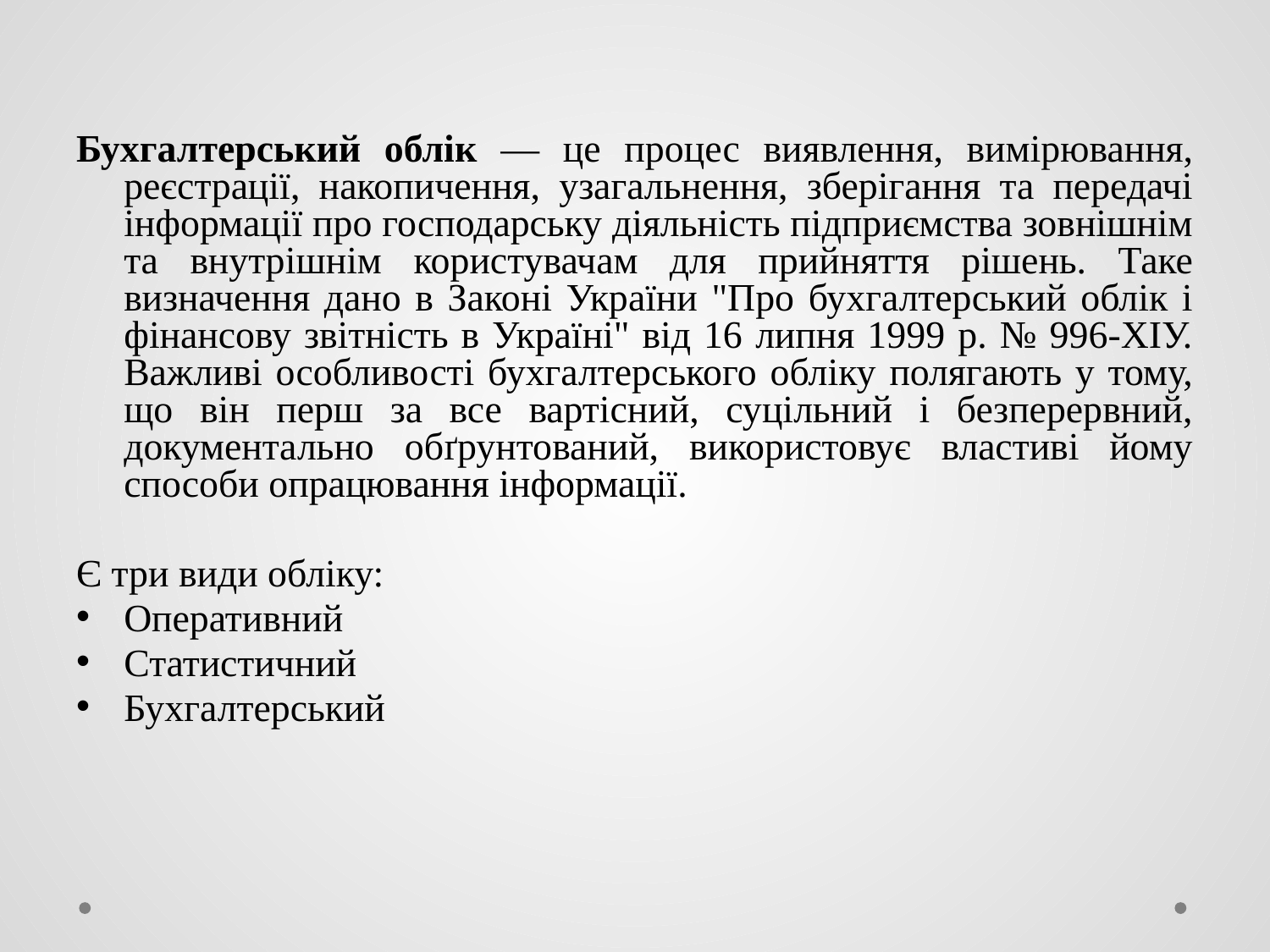

Бухгалтерський облік — це процес виявлення, вимірювання, реєстрації, накопичення, узагальнення, зберігання та передачі інформації про господарську діяльність підприємства зовнішнім та внутрішнім користувачам для прийняття рішень. Таке визначення дано в Законі України "Про бухгалтерський облік і фінансову звітність в Україні" від 16 липня 1999 р. № 996-ХІУ. Важливі особливості бухгалтерського обліку полягають у тому, що він перш за все вартісний, суцільний і безперервний, документально обґрунтований, використовує властиві йому способи опрацювання інформації.

Є три види обліку:
Оперативний
Статистичний
Бухгалтерський